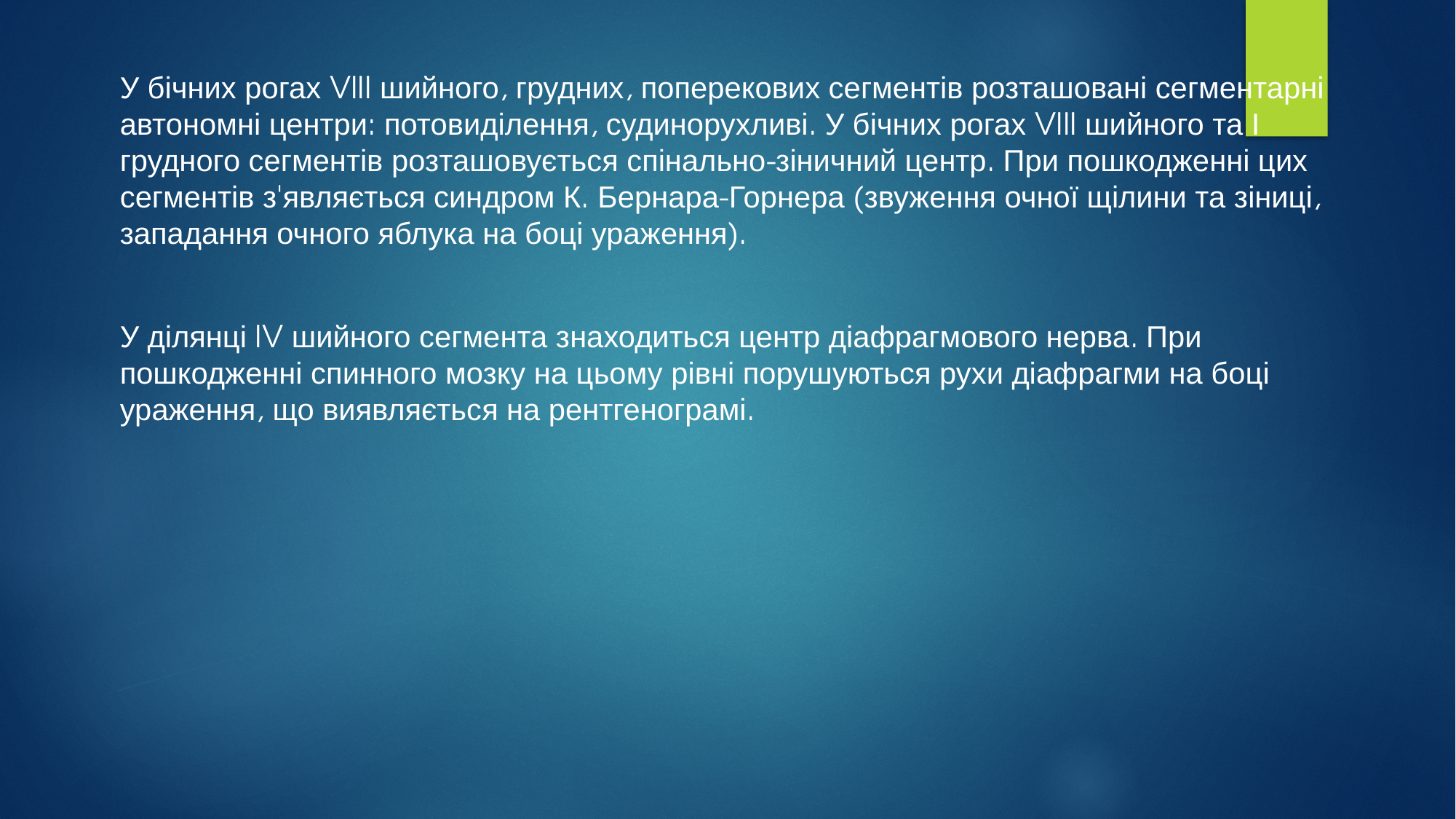

У бічних рогах VIII шийного, грудних, поперекових сегментів розташовані сегментарні автономні центри: потовиділення, судинорухливі. У бічних рогах VIII шийного та І грудного сегментів розташовується спінально-зіничний центр. При пошкодженні цих сегментів з'являється синдром К. Бернара-Горнера (звуження очної щілини та зіниці, западання очного яблука на боці ураження).

У ділянці IV шийного сегмента знаходиться центр діафрагмового нерва. При пошкодженні спинного мозку на цьому рівні порушуються рухи діафрагми на боці ураження, що виявляється на рентгенограмі.